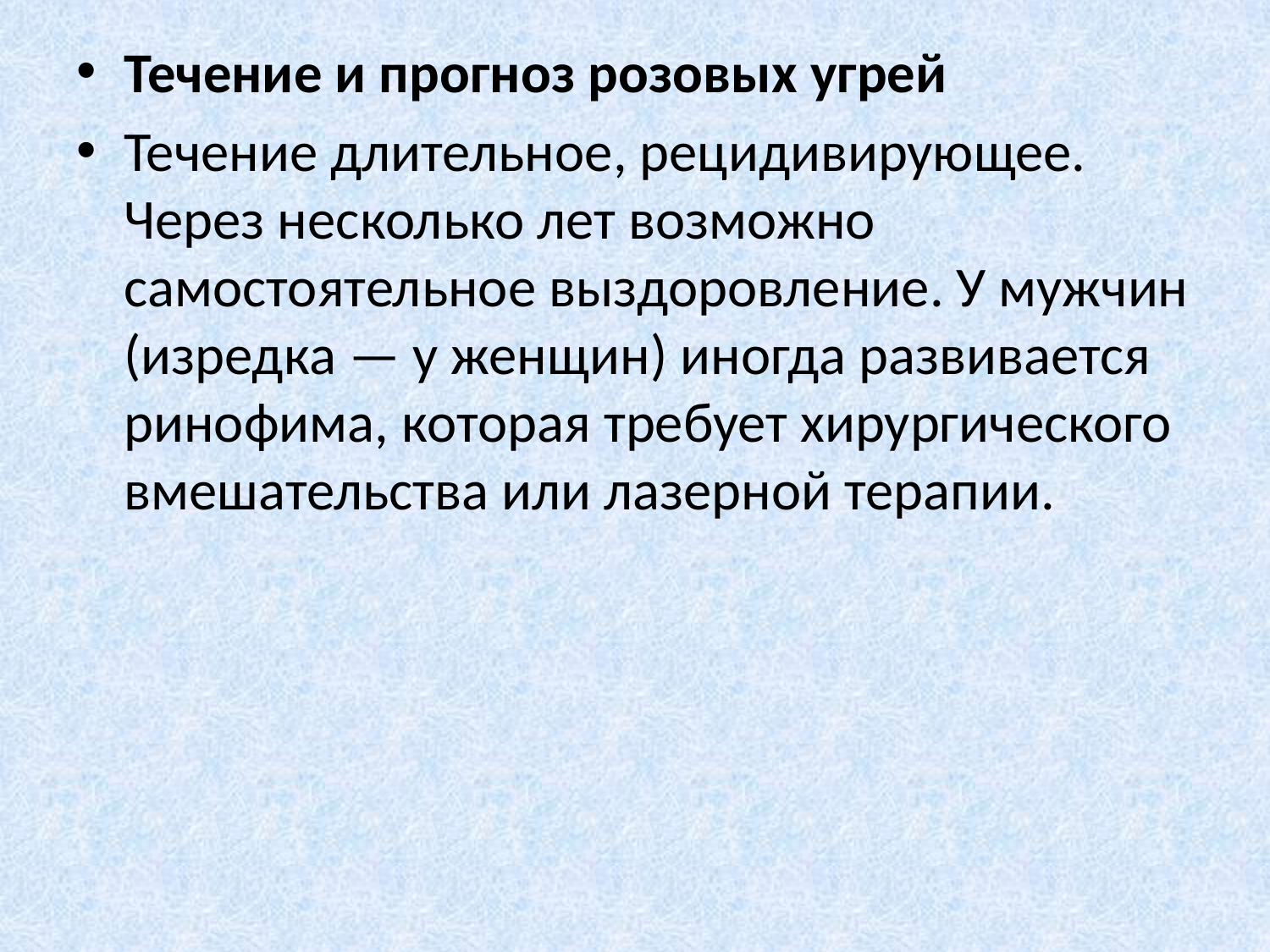

Течение и прогноз розовых угрей
Течение длительное, рецидивирующее. Через несколько лет возможно самостоятельное выздоровление. У мужчин (изредка — у женщин) иногда развивается ринофима, которая требует хирургического вмешательства или лазерной терапии.